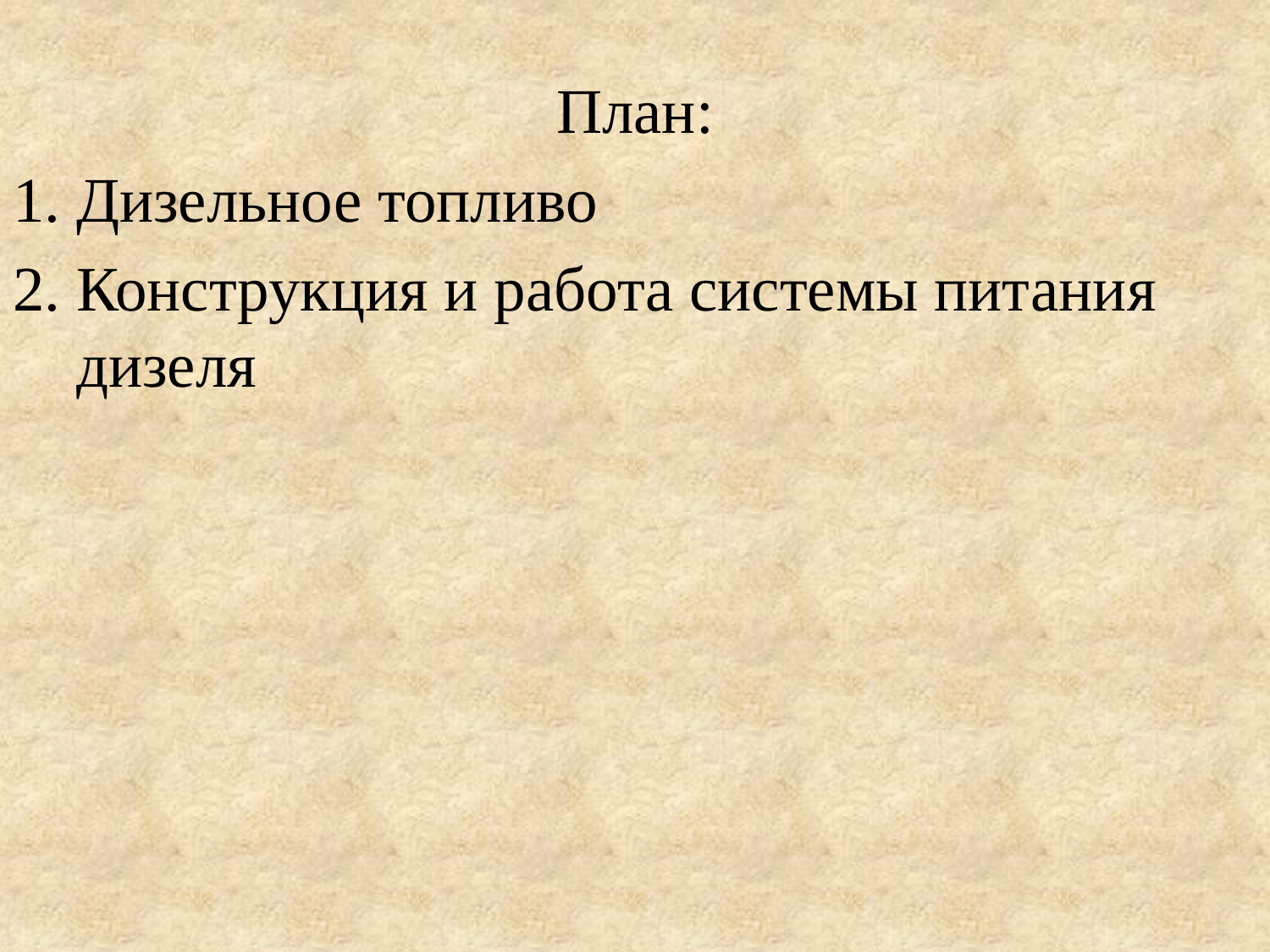

План:
Дизельное топливо
Конструкция и работа системы питания дизеля